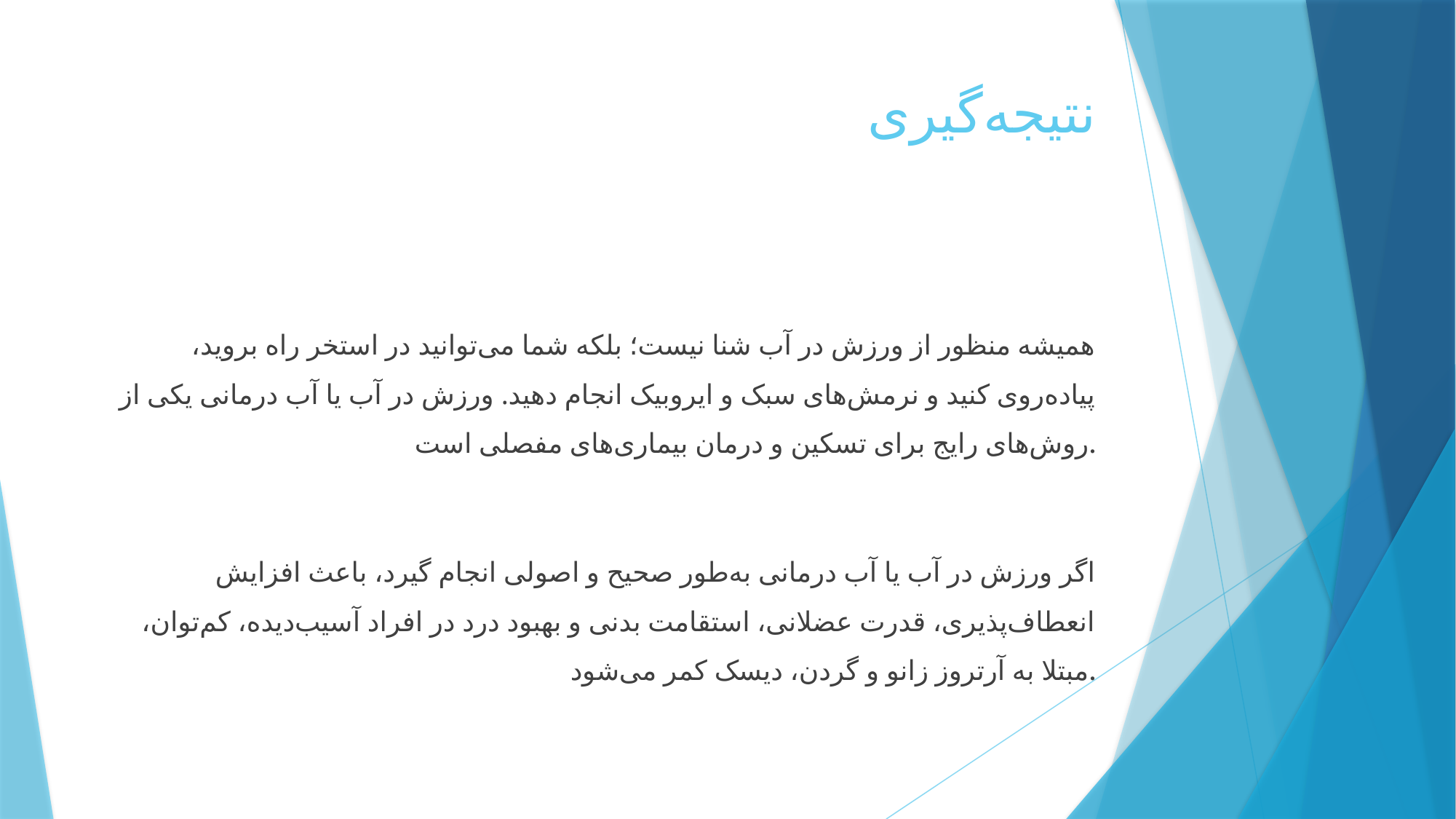

# نتیجه‌گیری

همیشه منظور از ورزش در آب شنا نیست؛ بلکه شما می‌توانید در استخر راه بروید، پیاده‌روی کنید و نرمش‌های سبک و ایروبیک انجام دهید. ورزش در آب یا آب درمانی یکی از روش‌های رایج برای تسکین و درمان بیماری‌های مفصلی است.

اگر ورزش در آب یا آب درمانی به‌طور صحیح و اصولی انجام گیرد،‌ باعث افزایش‌ انعطاف‌پذیری، قدرت عضلانی، استقامت بدنی و بهبود درد در افراد آسیب‌دیده، کم‌توان، مبتلا به آرتروز زانو و گردن، دیسک کمر می‌شود.